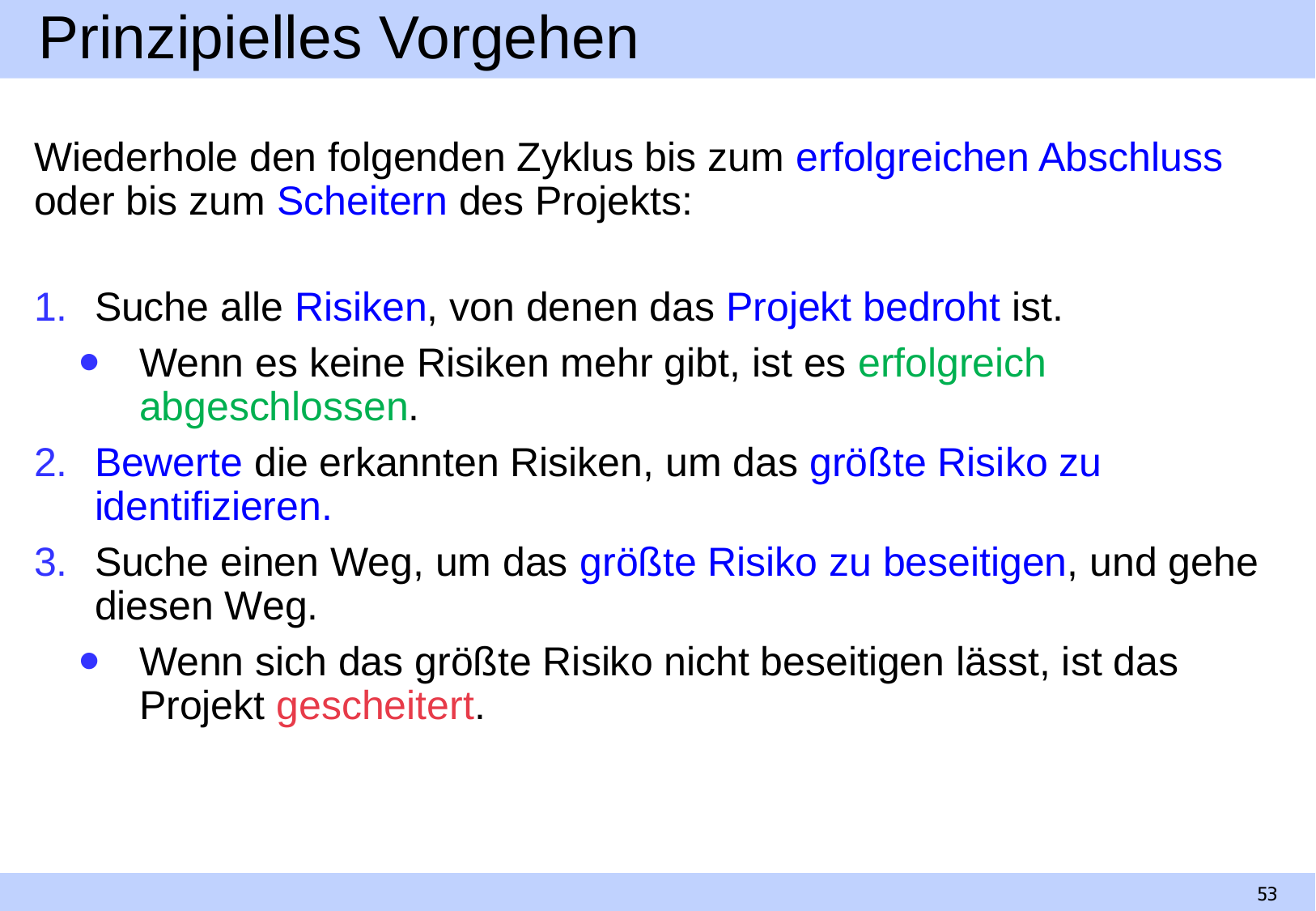

# Prinzipielles Vorgehen
Wiederhole den folgenden Zyklus bis zum erfolgreichen Abschluss oder bis zum Scheitern des Projekts:
Suche alle Risiken, von denen das Projekt bedroht ist.
Wenn es keine Risiken mehr gibt, ist es erfolgreich abgeschlossen.
Bewerte die erkannten Risiken, um das größte Risiko zu identifizieren.
Suche einen Weg, um das größte Risiko zu beseitigen, und gehe diesen Weg.
Wenn sich das größte Risiko nicht beseitigen lässt, ist das Projekt gescheitert.
53